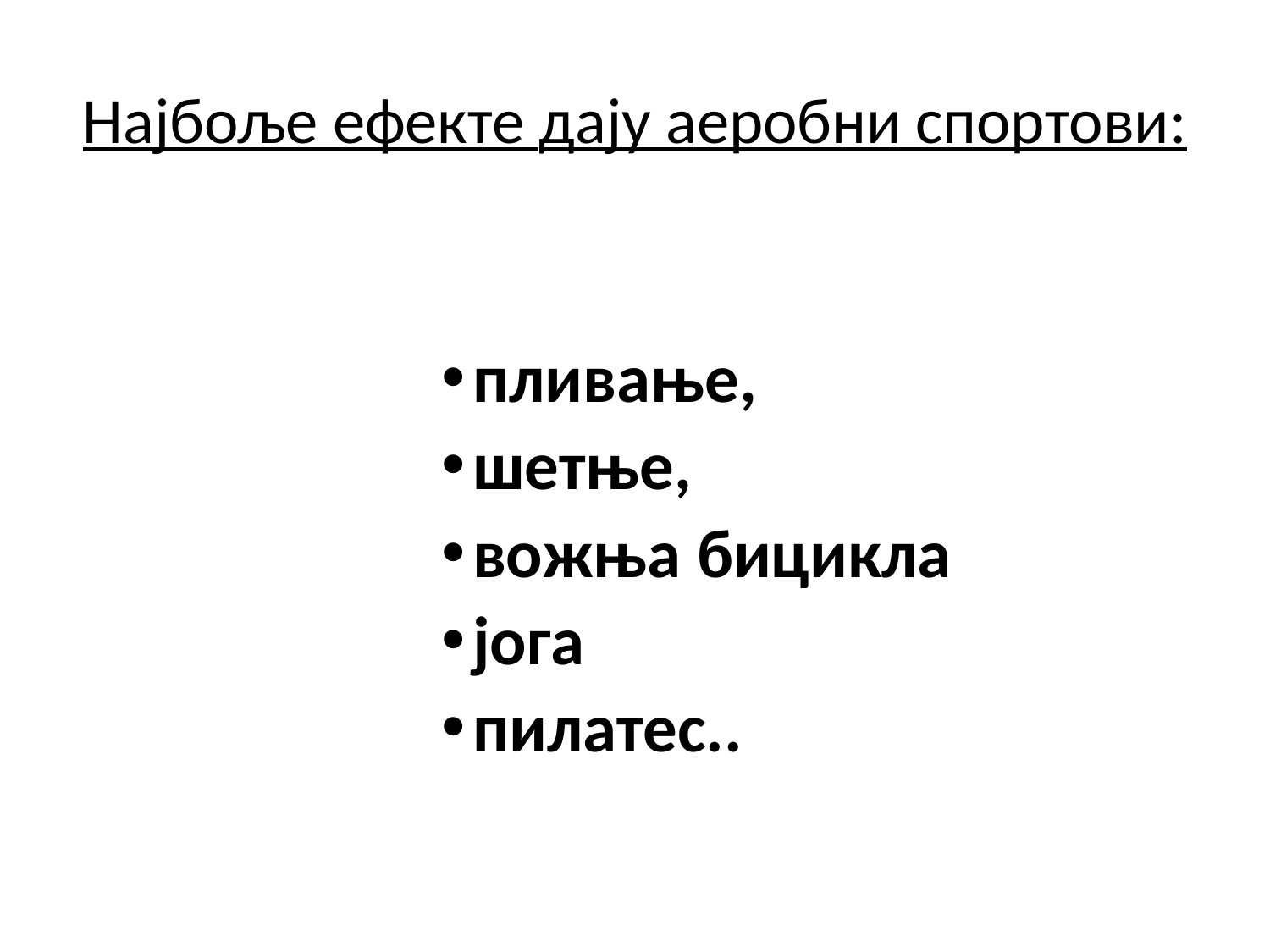

# Најбоље ефекте дају аеробни спортови:
пливање,
шетње,
вожња бицикла
јога
пилатес..